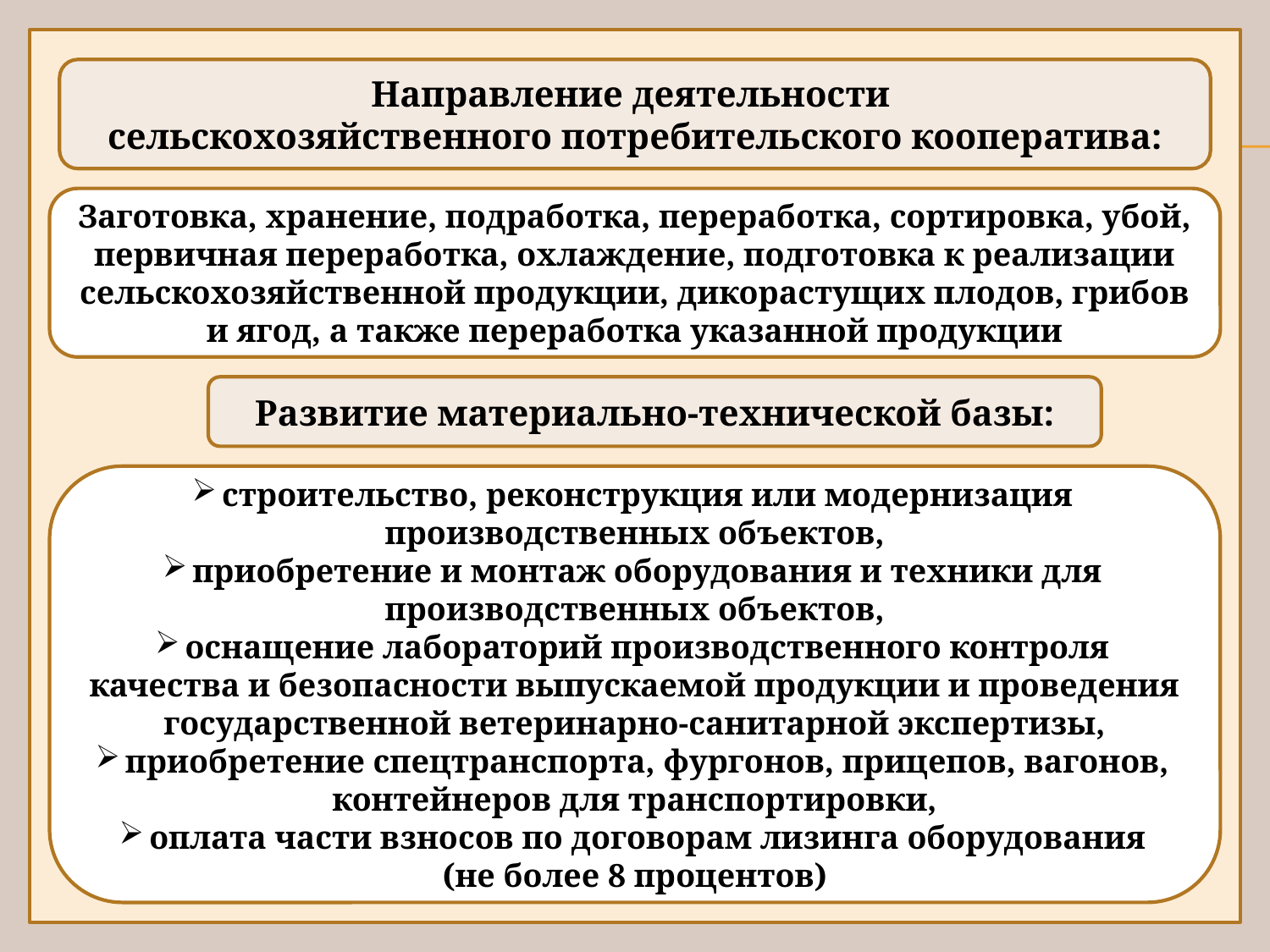

Направление деятельности
сельскохозяйственного потребительского кооператива:

Заготовка, хранение, подработка, переработка, сортировка, убой, первичная переработка, охлаждение, подготовка к реализации сельскохозяйственной продукции, дикорастущих плодов, грибов и ягод, а также переработка указанной продукции

Развитие материально-технической базы:

строительство, реконструкция или модернизация производственных объектов,
приобретение и монтаж оборудования и техники для производственных объектов,
оснащение лабораторий производственного контроля качества и безопасности выпускаемой продукции и проведения государственной ветеринарно-санитарной экспертизы,
приобретение спецтранспорта, фургонов, прицепов, вагонов, контейнеров для транспортировки,
оплата части взносов по договорам лизинга оборудования
(не более 8 процентов)